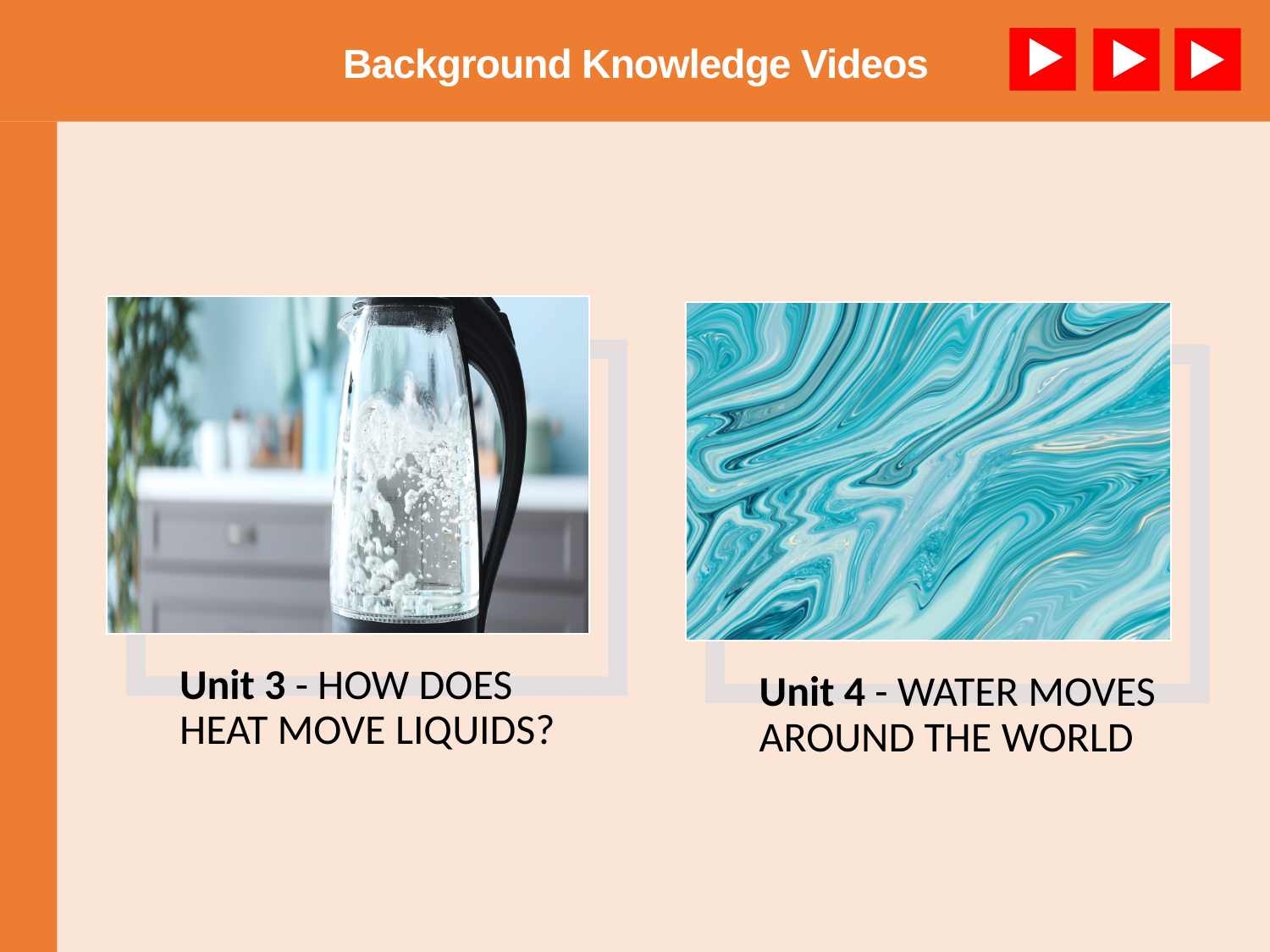

Background Knowledge Videos

Unit 3 - HOW DOES HEAT MOVE LIQUIDS?

Unit 4 - WATER MOVES AROUND THE WORLD